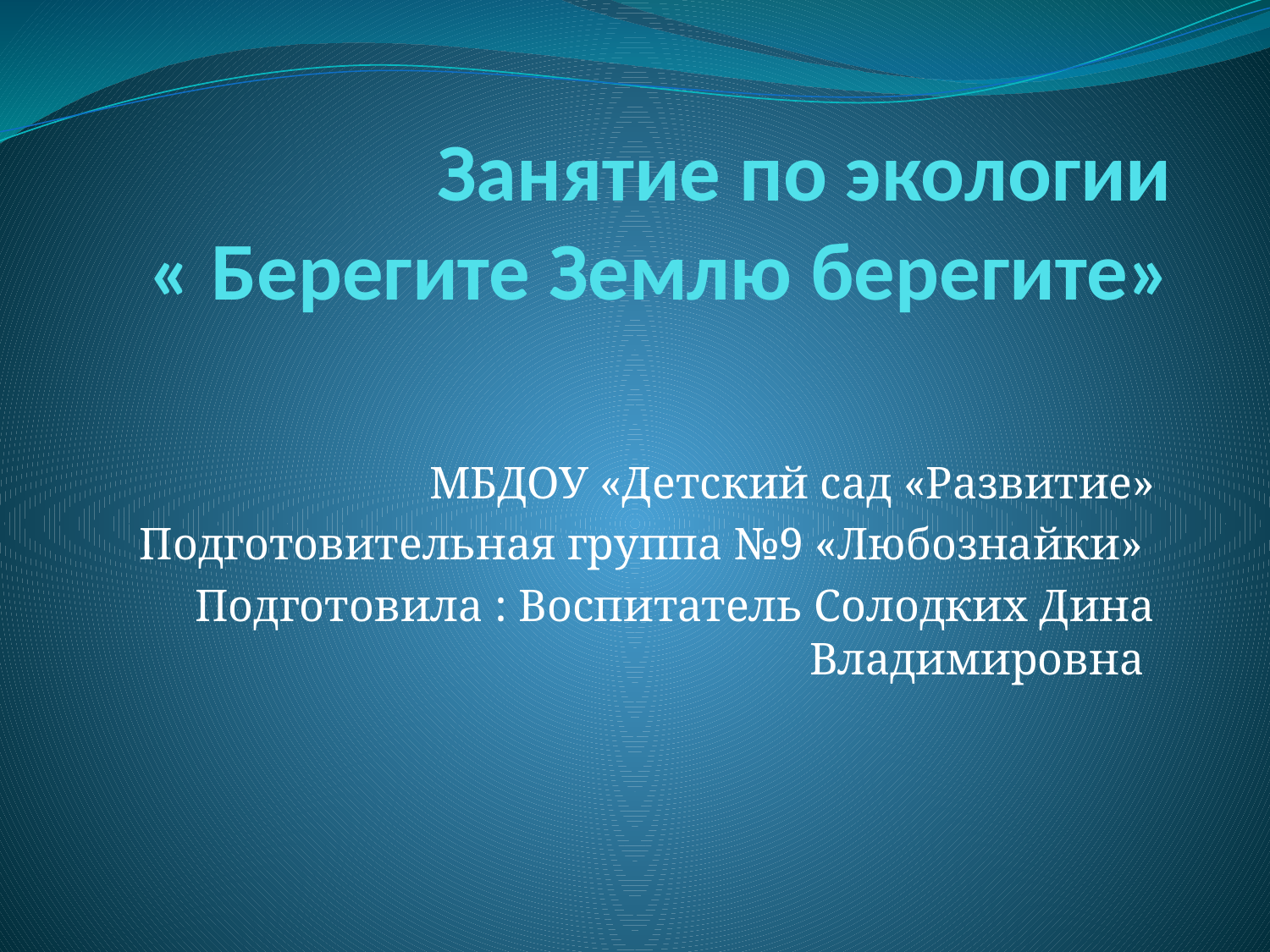

# Занятие по экологии « Берегите Землю берегите»
МБДОУ «Детский сад «Развитие»
Подготовительная группа №9 «Любознайки»
Подготовила : Воспитатель Солодких Дина Владимировна